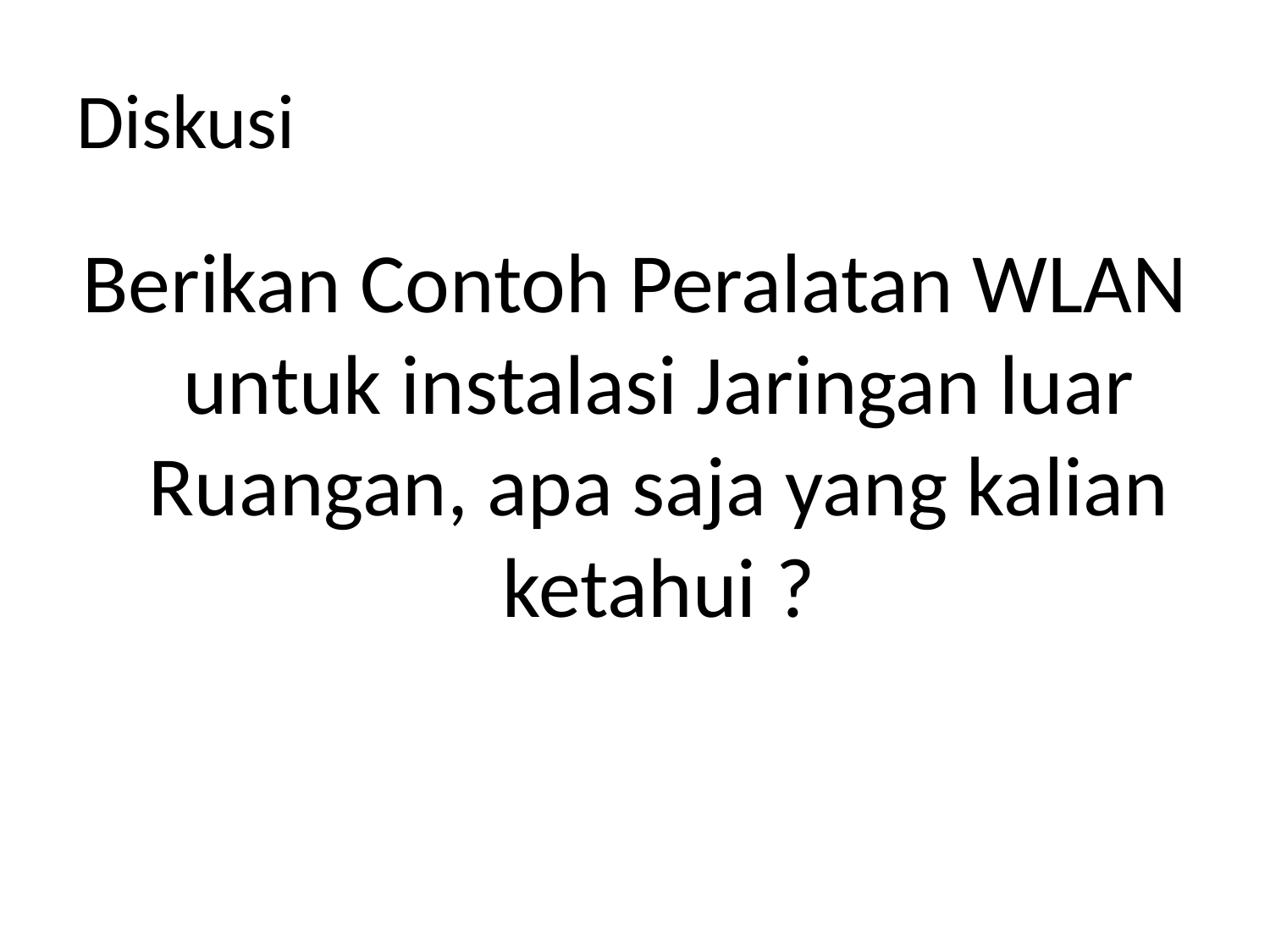

# Diskusi
Berikan Contoh Peralatan WLAN untuk instalasi Jaringan luar Ruangan, apa saja yang kalian ketahui ?